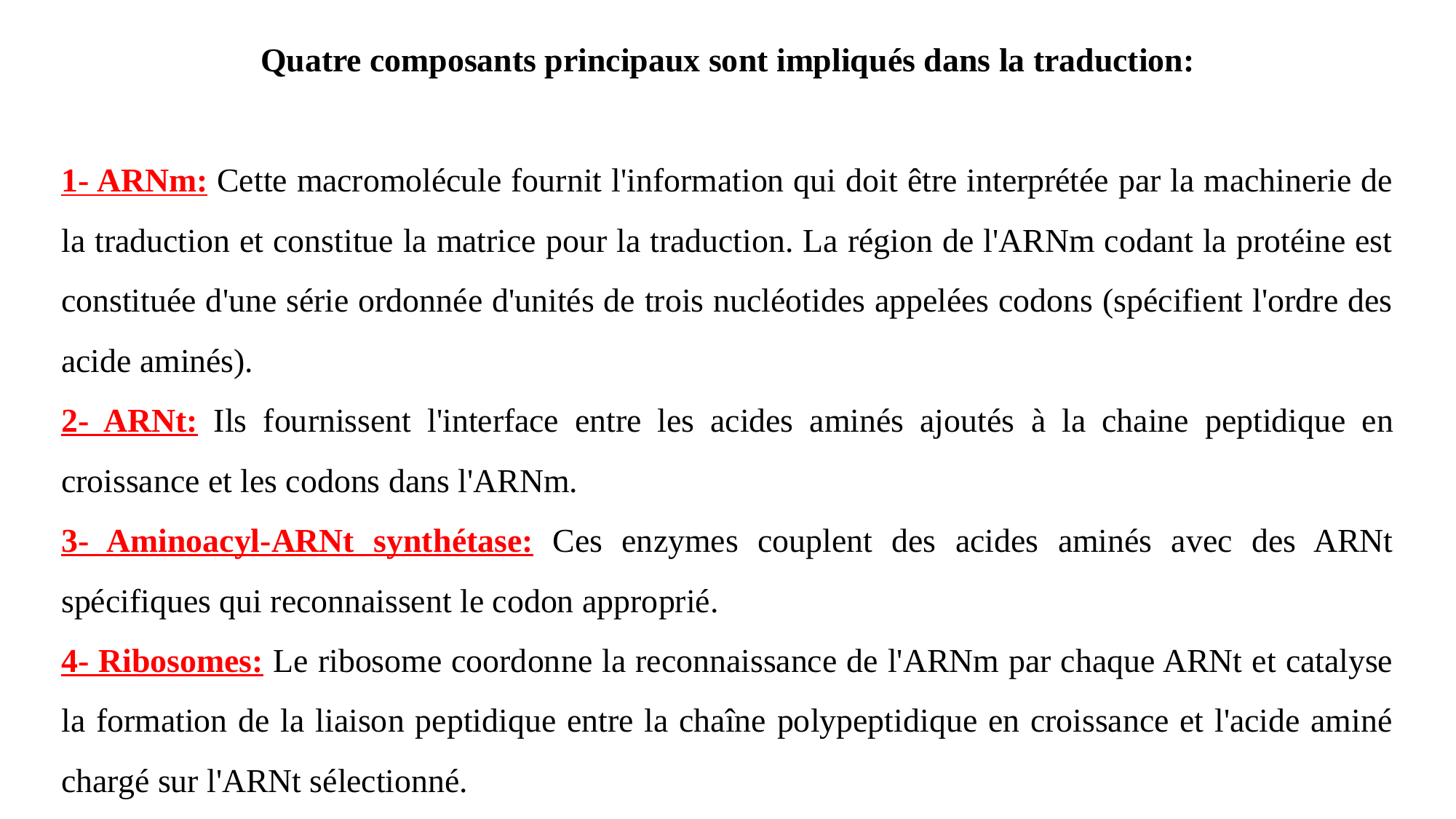

Quatre composants principaux sont impliqués dans la traduction:

1- ARNm: Cette macromolécule fournit l'information qui doit être interprétée par la machinerie de la traduction et constitue la matrice pour la traduction. La région de l'ARNm codant la protéine est constituée d'une série ordonnée d'unités de trois nucléotides appelées codons (spécifient l'ordre des acide aminés).
2- ARNt: Ils fournissent l'interface entre les acides aminés ajoutés à la chaine peptidique en croissance et les codons dans l'ARNm.
3- Aminoacyl-ARNt synthétase: Ces enzymes couplent des acides aminés avec des ARNt spécifiques qui reconnaissent le codon approprié.
4- Ribosomes: Le ribosome coordonne la reconnaissance de l'ARNm par chaque ARNt et catalyse la formation de la liaison peptidique entre la chaîne polypeptidique en croissance et l'acide aminé chargé sur l'ARNt sélectionné.